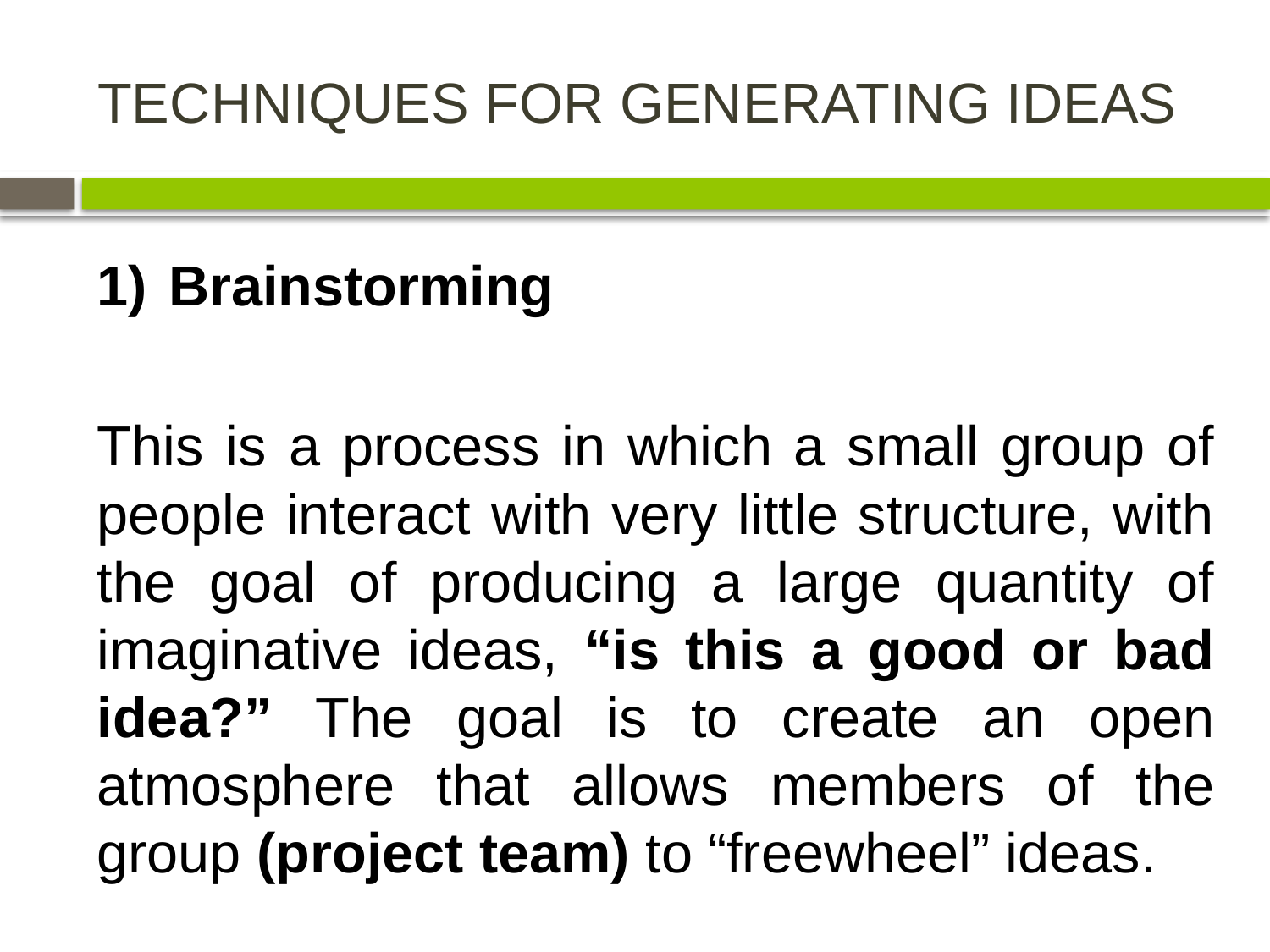

# TECHNIQUES FOR GENERATING IDEAS
Brainstorming

This is a process in which a small group of people interact with very little structure, with the goal of producing a large quantity of imaginative ideas, “is this a good or bad idea?” The goal is to create an open atmosphere that allows members of the group (project team) to “freewheel” ideas.